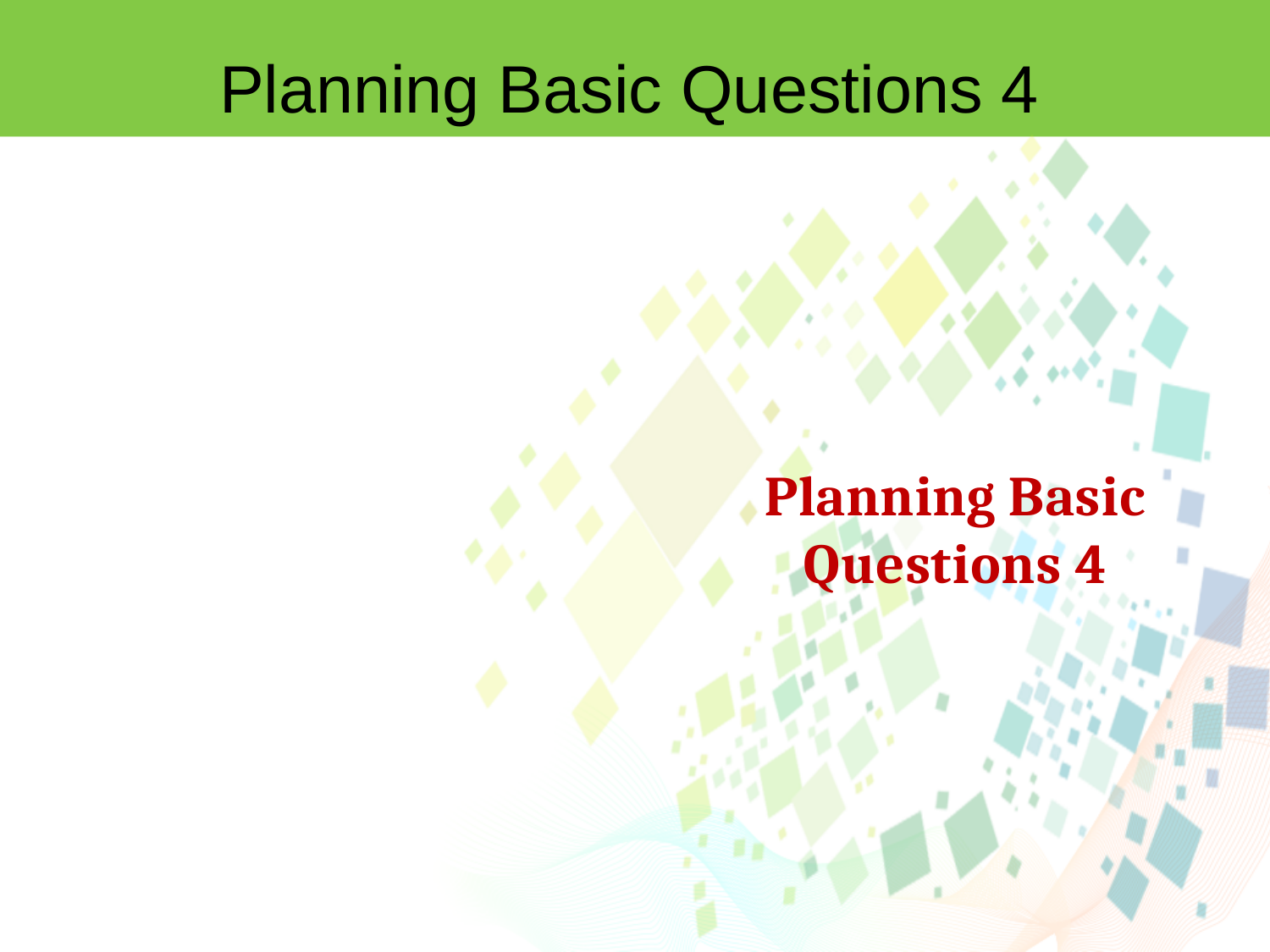

Planning Basic Questions 4
Planning Basic Questions 4